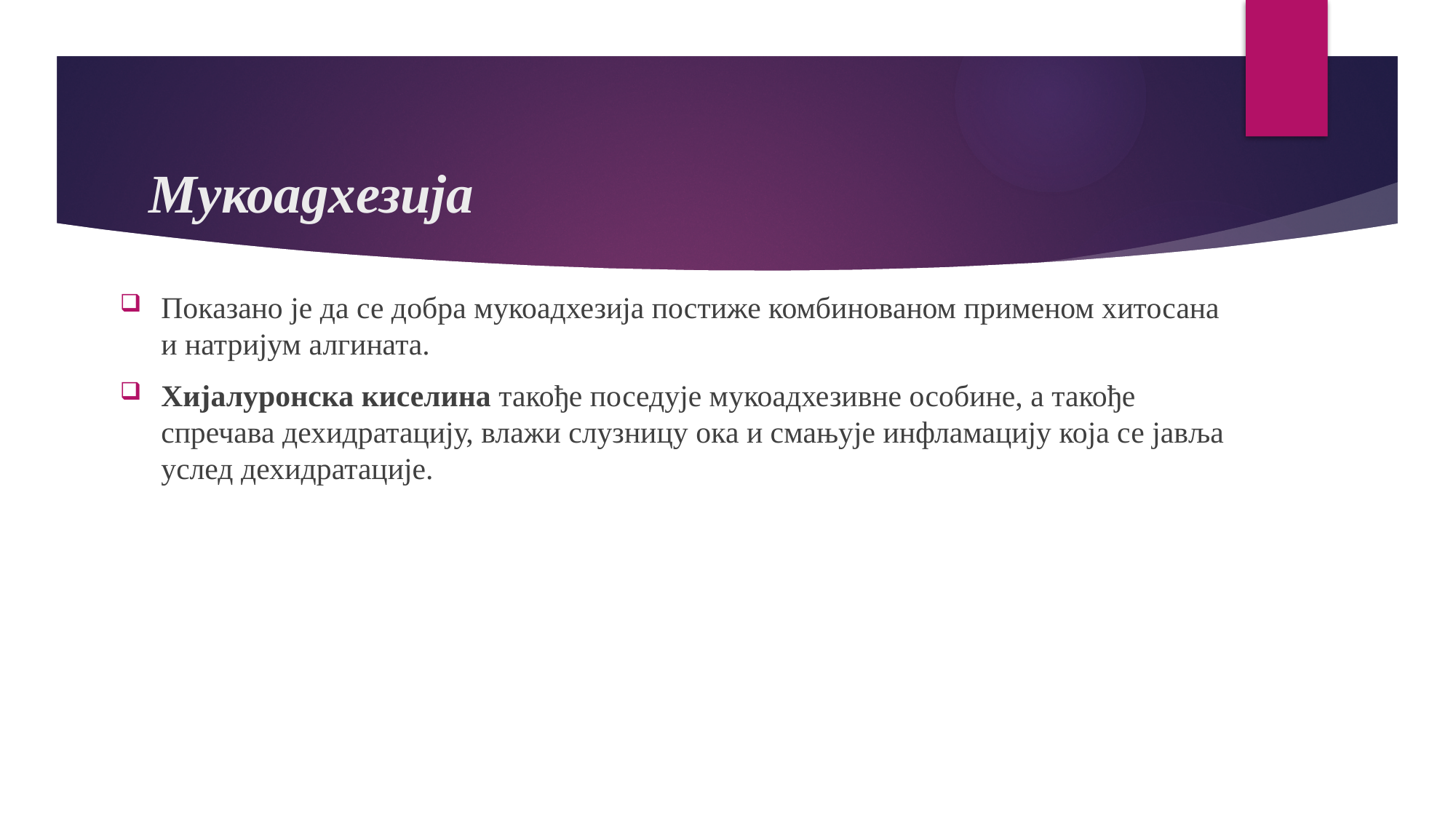

# Мукоадхезија
Показано је да се добра мукоадхезија постиже комбинованом применом хитосана и натријум алгината.
Хијалуронска киселина такође поседује мукоадхезивне особине, а такође спречава дехидратацију, влажи слузницу ока и смањује инфламацију која се јавља услед дехидратације.